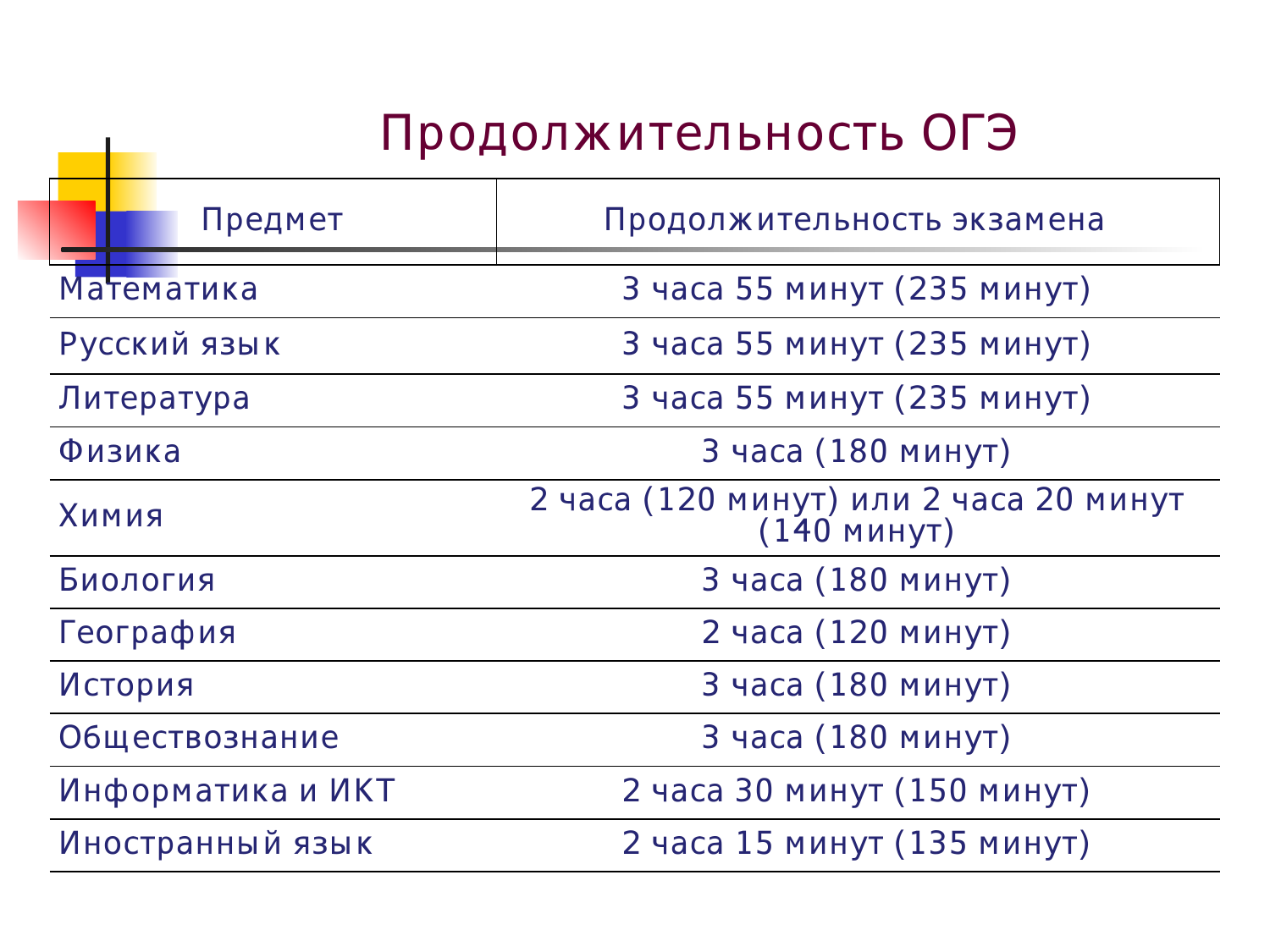

# Продолжительность ОГЭ
| Предмет | Продолжительность экзамена |
| --- | --- |
| Математика | 3 часа 55 минут (235 минут) |
| Русский язык | 3 часа 55 минут (235 минут) |
| Литература | 3 часа 55 минут (235 минут) |
| Физика | 3 часа (180 минут) |
| Химия | 2 часа (120 минут) или 2 часа 20 минут (140 минут) |
| Биология | 3 часа (180 минут) |
| География | 2 часа (120 минут) |
| История | 3 часа (180 минут) |
| Обществознание | 3 часа (180 минут) |
| Информатика и ИКТ | 2 часа 30 минут (150 минут) |
| Иностранный язык | 2 часа 15 минут (135 минут) |